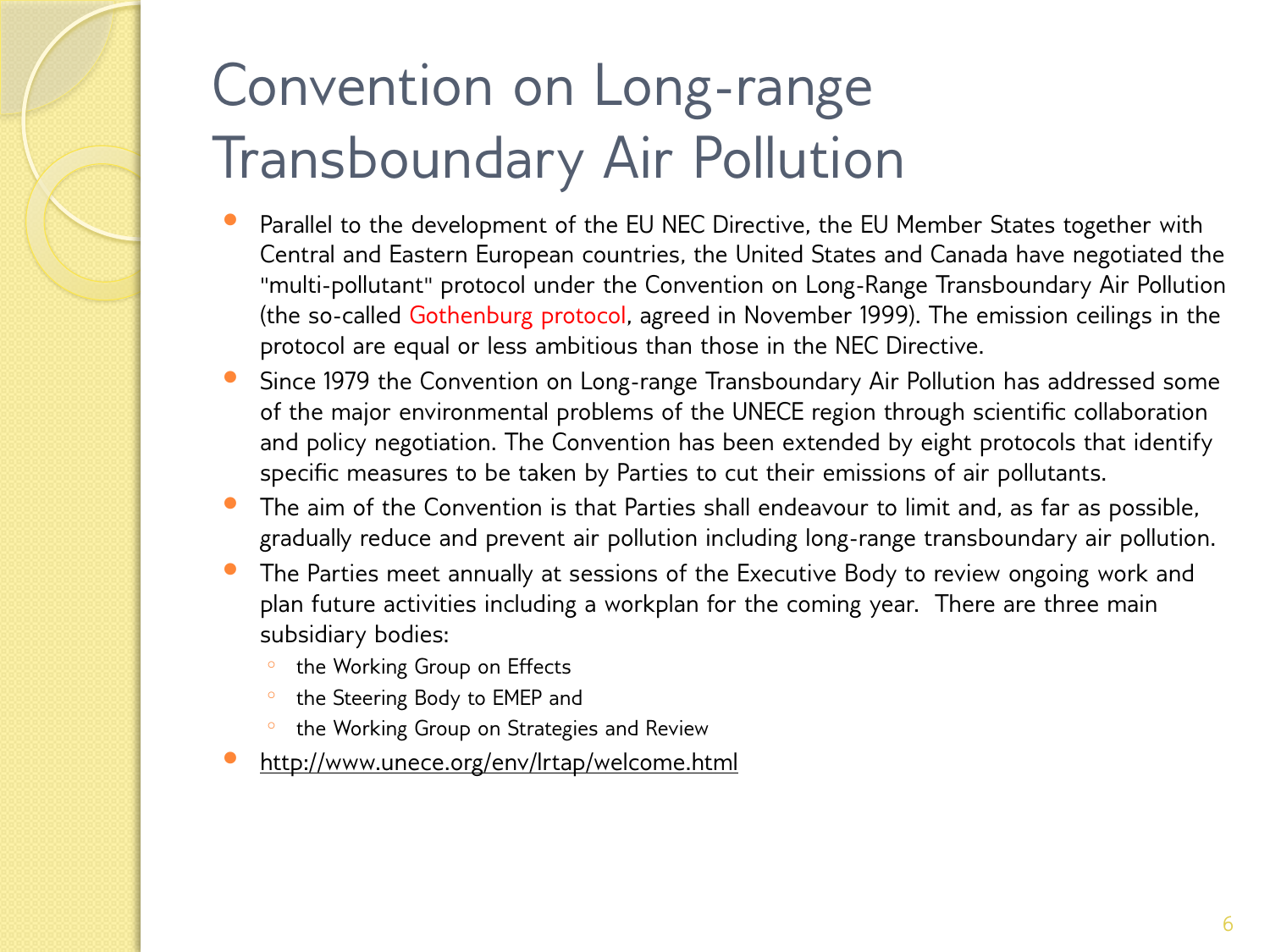

# Convention on Long-range Transboundary Air Pollution
Parallel to the development of the EU NEC Directive, the EU Member States together with Central and Eastern European countries, the United States and Canada have negotiated the "multi-pollutant" protocol under the Convention on Long-Range Transboundary Air Pollution (the so-called Gothenburg protocol, agreed in November 1999). The emission ceilings in the protocol are equal or less ambitious than those in the NEC Directive.
Since 1979 the Convention on Long-range Transboundary Air Pollution has addressed some of the major environmental problems of the UNECE region through scientific collaboration and policy negotiation. The Convention has been extended by eight protocols that identify specific measures to be taken by Parties to cut their emissions of air pollutants.
The aim of the Convention is that Parties shall endeavour to limit and, as far as possible, gradually reduce and prevent air pollution including long-range transboundary air pollution.
The Parties meet annually at sessions of the Executive Body to review ongoing work and plan future activities including a workplan for the coming year.  There are three main subsidiary bodies:
the Working Group on Effects
the Steering Body to EMEP and
the Working Group on Strategies and Review
http://www.unece.org/env/lrtap/welcome.html

6